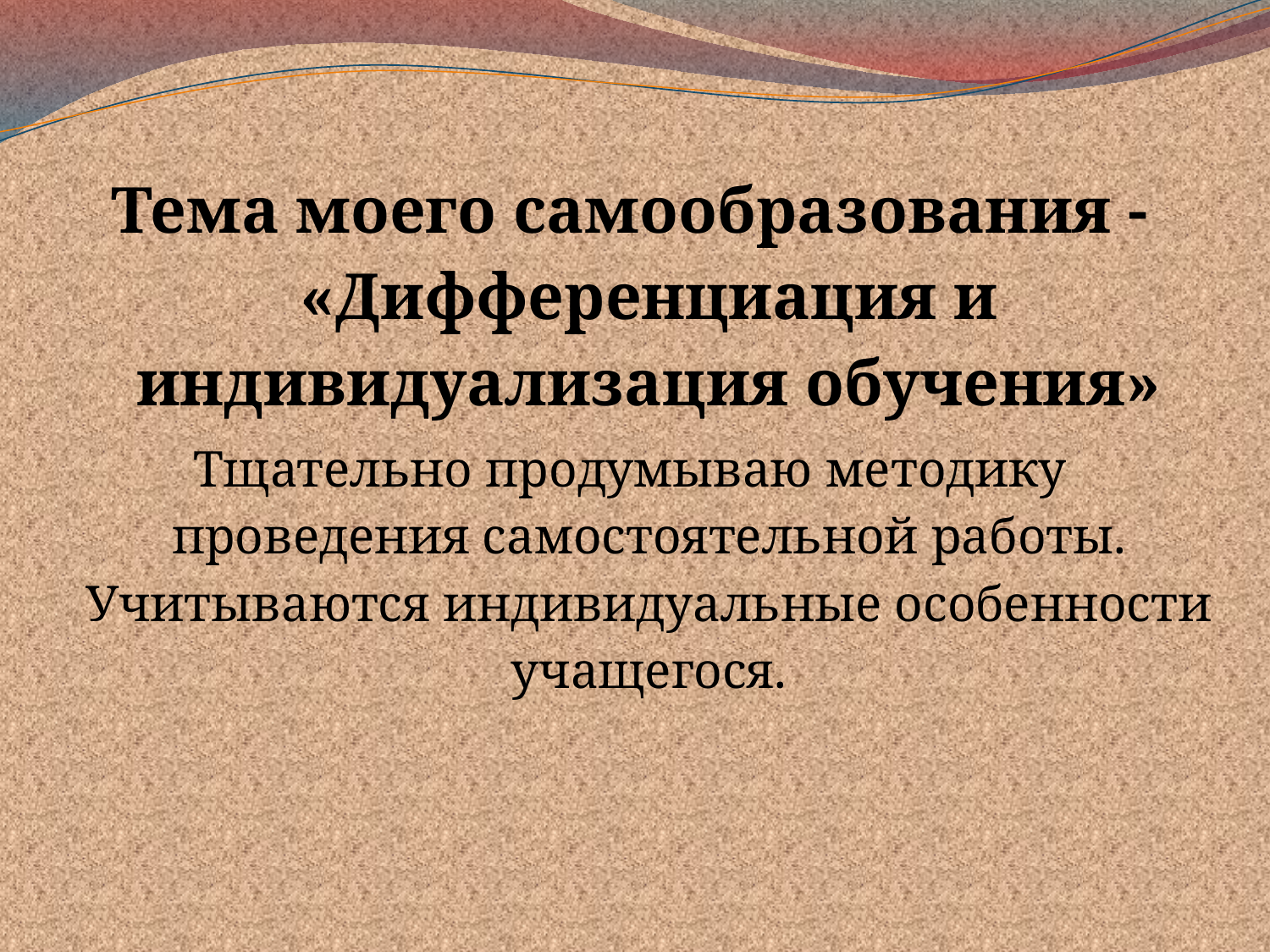

Тема моего самообразования - «Дифференциация и индивидуализация обучения»
Тщательно продумываю методику проведения самостоятельной работы. Учитываются индивидуальные особенности учащегося.